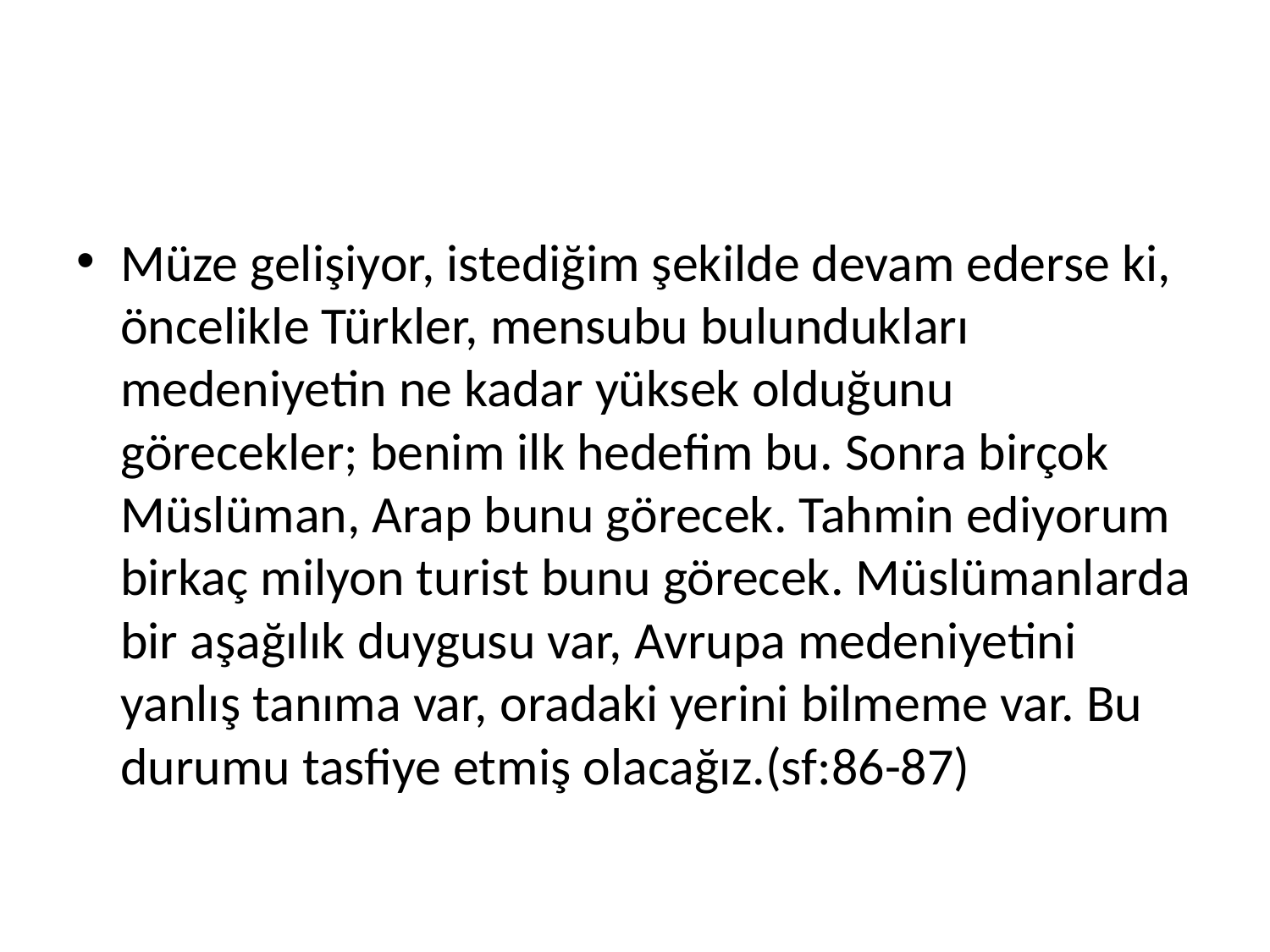

#
Müze gelişiyor, istediğim şekilde devam ederse ki, öncelikle Türkler, mensubu bulundukları medeniyetin ne kadar yüksek olduğunu görecekler; benim ilk hedefim bu. Sonra birçok Müslüman, Arap bunu görecek. Tahmin ediyorum birkaç milyon turist bunu görecek. Müslümanlarda bir aşağılık duygusu var, Avrupa medeniyetini yanlış tanıma var, oradaki yerini bilmeme var. Bu durumu tasfiye etmiş olacağız.(sf:86-87)